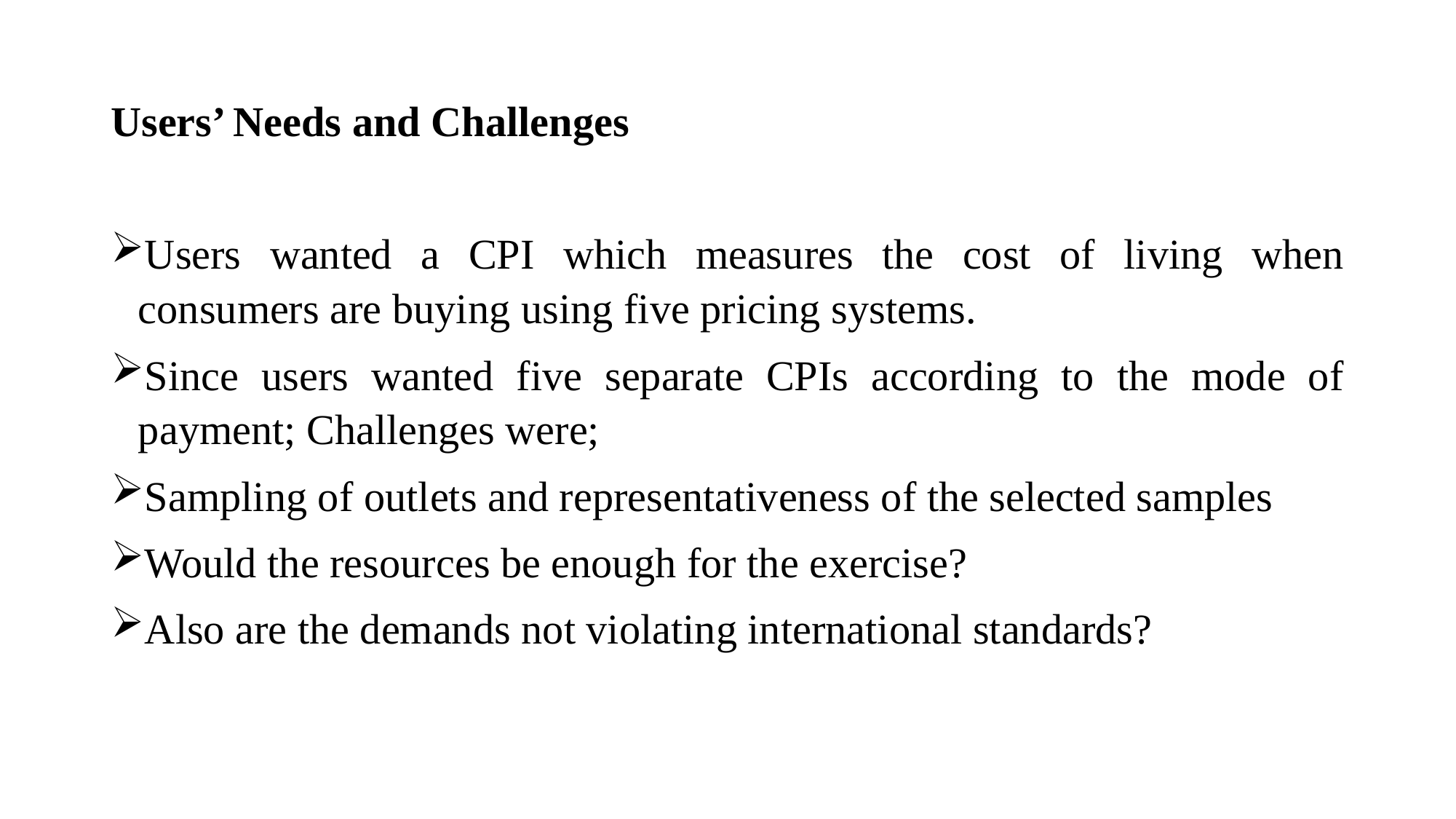

# Users’ Needs and Challenges
Users wanted a CPI which measures the cost of living when consumers are buying using five pricing systems.
Since users wanted five separate CPIs according to the mode of payment; Challenges were;
Sampling of outlets and representativeness of the selected samples
Would the resources be enough for the exercise?
Also are the demands not violating international standards?